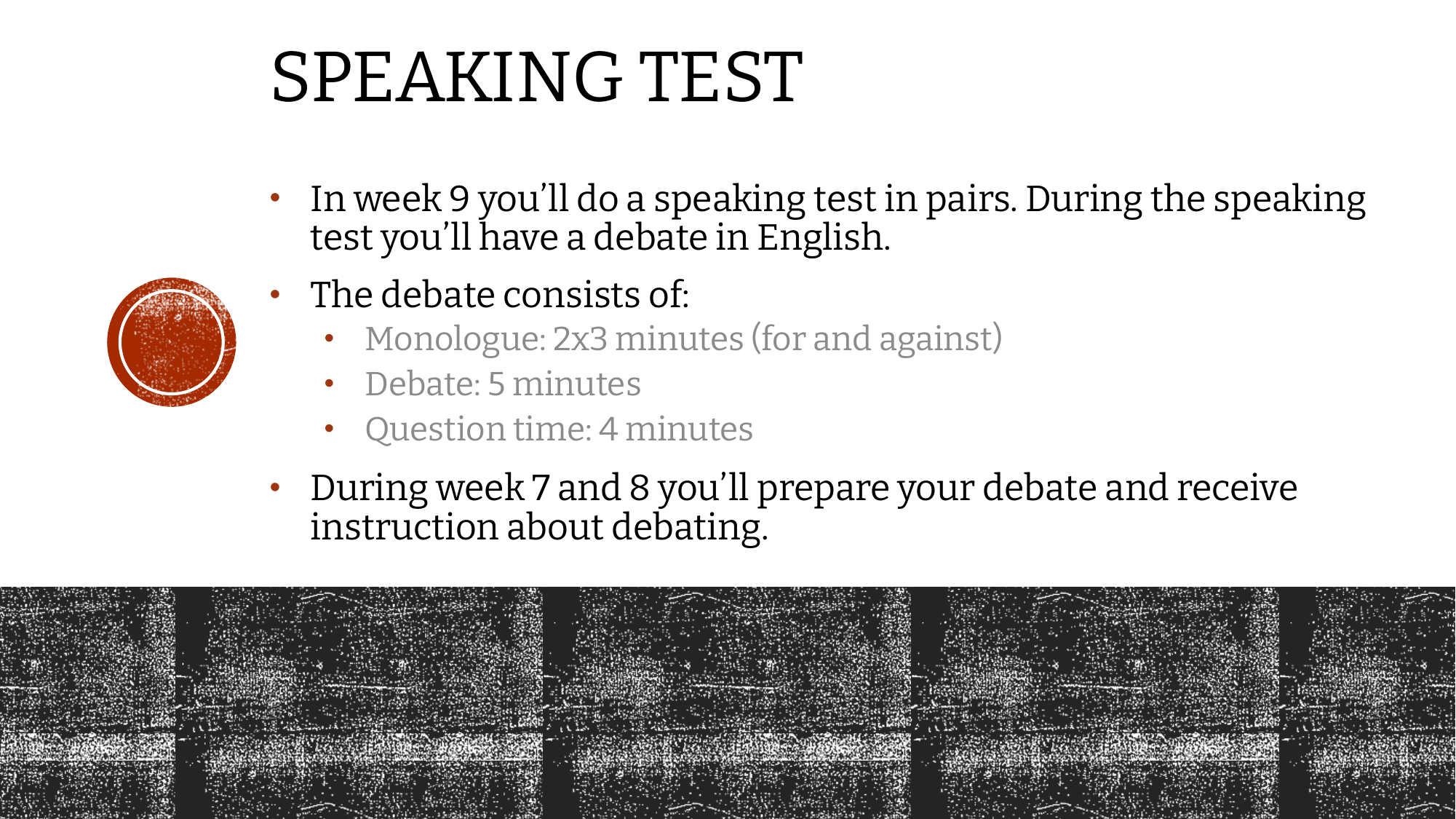

# Speaking test
In week 9 you’ll do a speaking test in pairs. During the speaking test you’ll have a debate in English.
The debate consists of:
Monologue: 2x3 minutes (for and against)
Debate: 5 minutes
Question time: 4 minutes
During week 7 and 8 you’ll prepare your debate and receive instruction about debating.